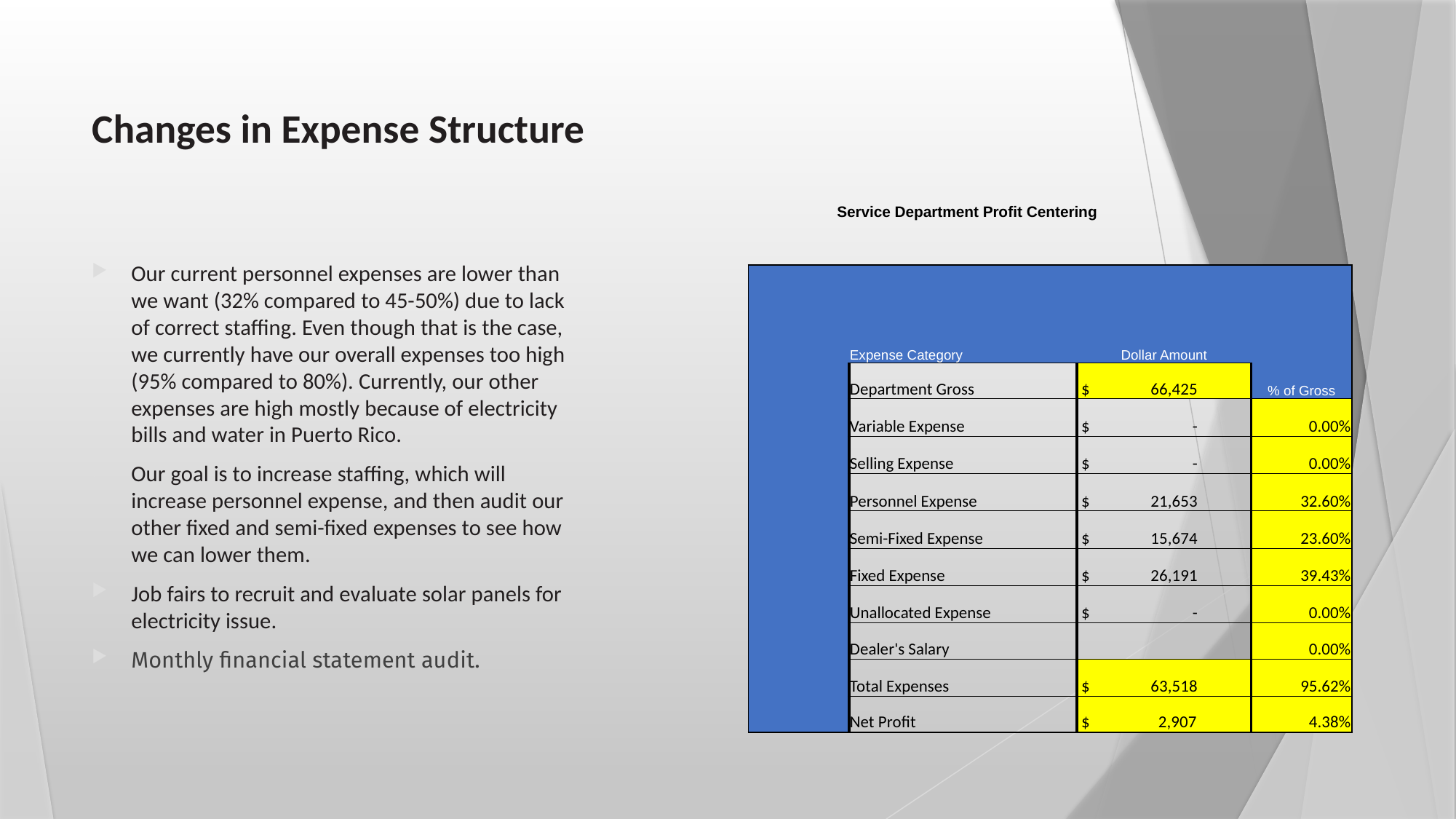

# Changes in Expense Structure
| Service Department Profit Centering |  |  |  |
| --- | --- | --- | --- |
|  |  |  |  |
|  | Expense Category | Dollar Amount |  |
|  | Department Gross | $ 66,425 | % of Gross |
|  | Variable Expense | $ - | 0.00% |
|  | Selling Expense | $ - | 0.00% |
|  | Personnel Expense | $ 21,653 | 32.60% |
|  | Semi-Fixed Expense | $ 15,674 | 23.60% |
|  | Fixed Expense | $ 26,191 | 39.43% |
|  | Unallocated Expense | $ - | 0.00% |
|  | Dealer's Salary |  | 0.00% |
|  | Total Expenses | $ 63,518 | 95.62% |
|  | Net Profit | $ 2,907 | 4.38% |

Our current personnel expenses are lower than we want (32% compared to 45-50%) due to lack of correct staffing. Even though that is the case, we currently have our overall expenses too high (95% compared to 80%). Currently, our other expenses are high mostly because of electricity bills and water in Puerto Rico.
Our goal is to increase staffing, which will increase personnel expense, and then audit our other fixed and semi-fixed expenses to see how we can lower them.
Job fairs to recruit and evaluate solar panels for electricity issue.
Monthly financial statement audit.